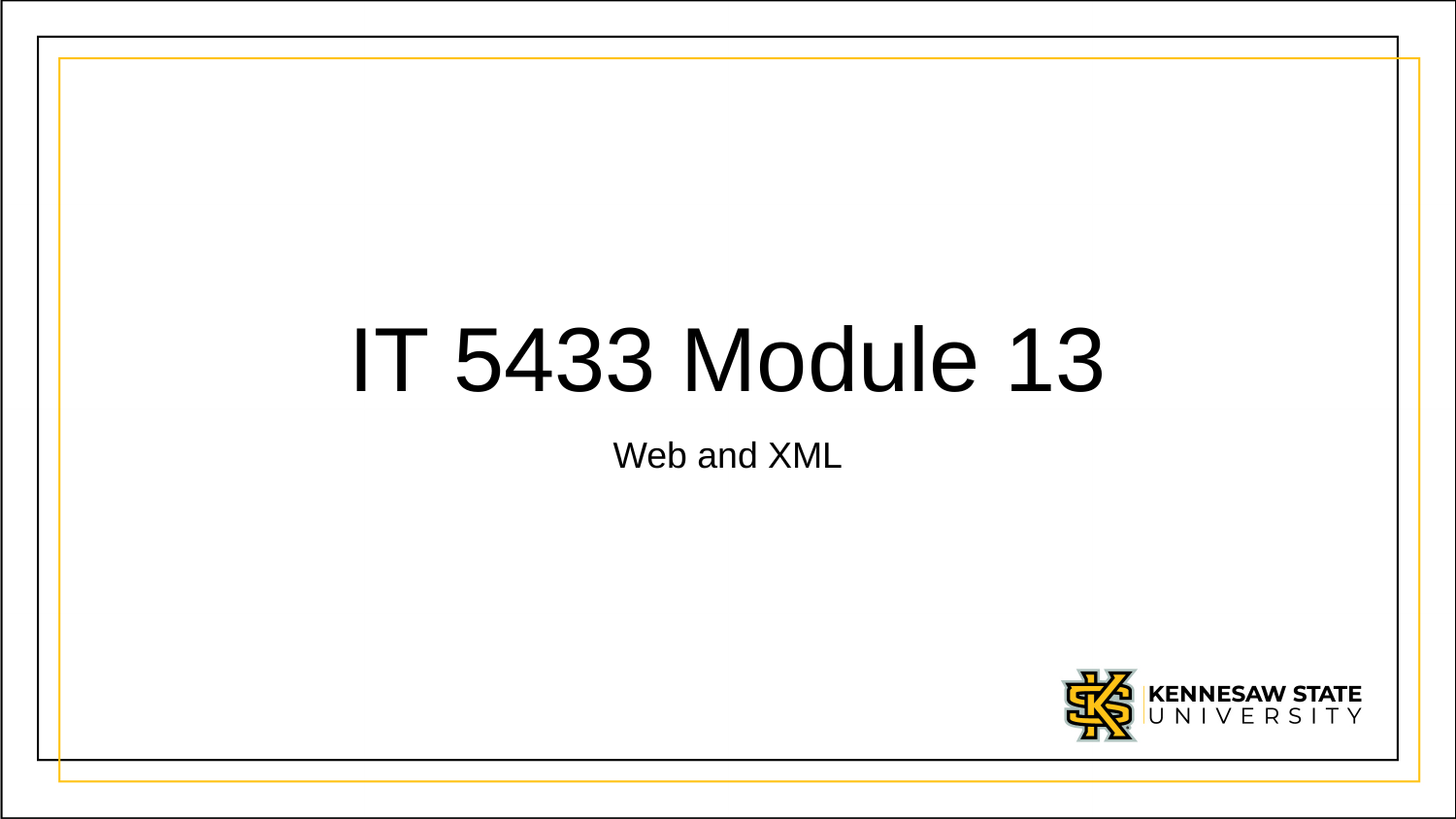

# IT 5433 Module 13
Web and XML